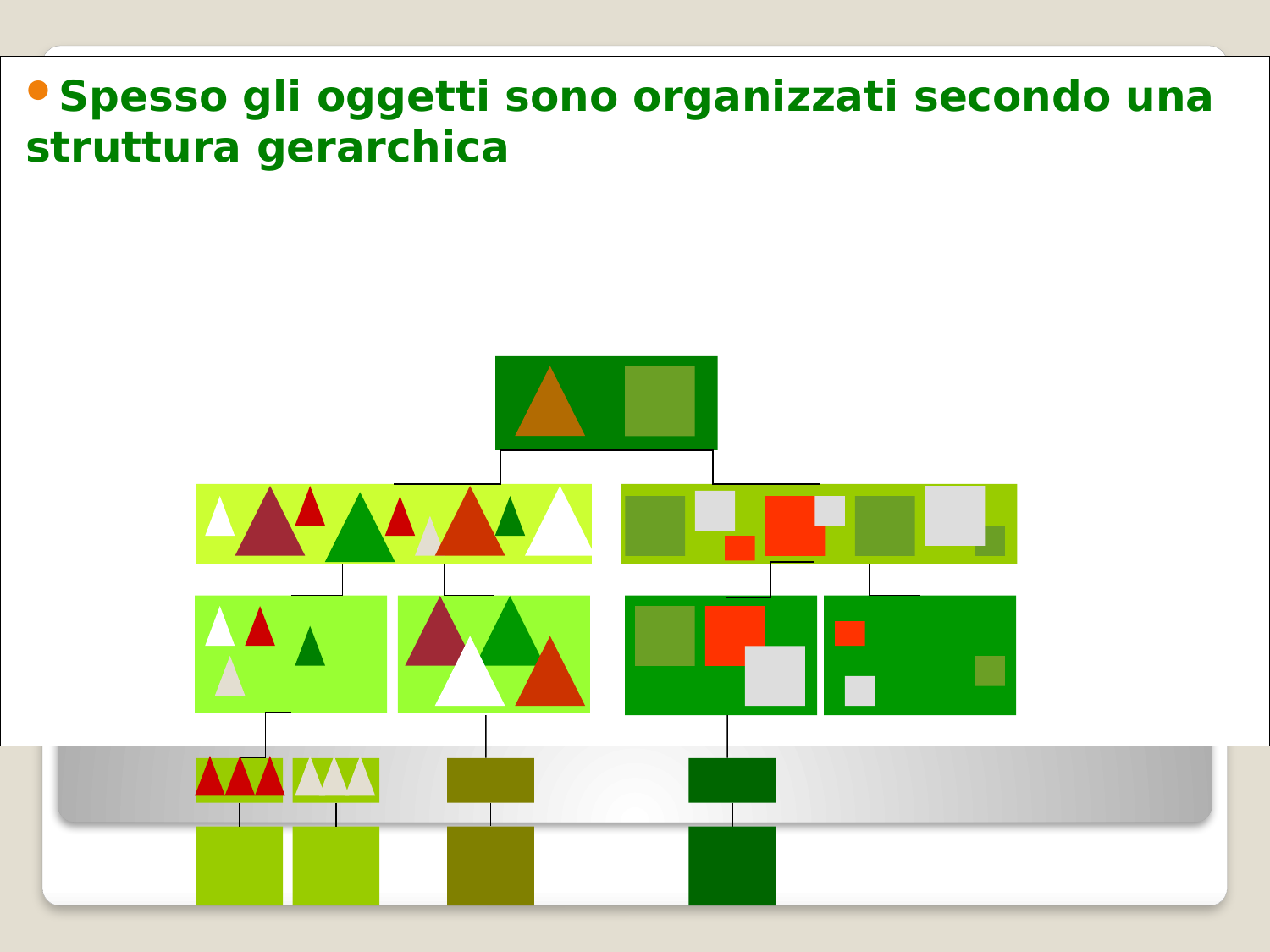

Spesso gli oggetti sono organizzati secondo una struttura gerarchica